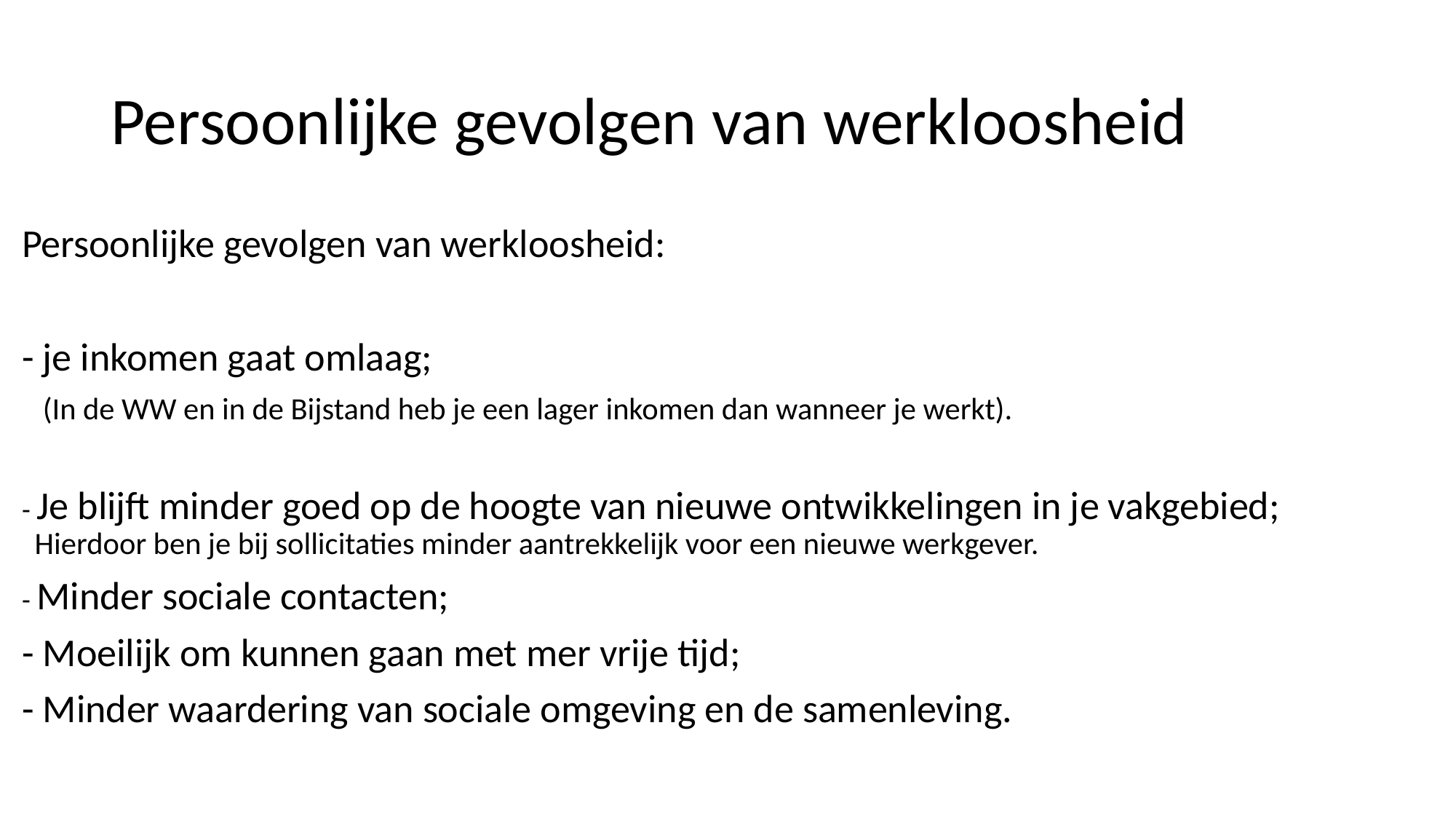

# Persoonlijke gevolgen van werkloosheid
Persoonlijke gevolgen van werkloosheid:

- je inkomen gaat omlaag;
   (In de WW en in de Bijstand heb je een lager inkomen dan wanneer je werkt).

- Je blijft minder goed op de hoogte van nieuwe ontwikkelingen in je vakgebied;
  Hierdoor ben je bij sollicitaties minder aantrekkelijk voor een nieuwe werkgever.
- Minder sociale contacten;
- Moeilijk om kunnen gaan met mer vrije tijd;
- Minder waardering van sociale omgeving en de samenleving.